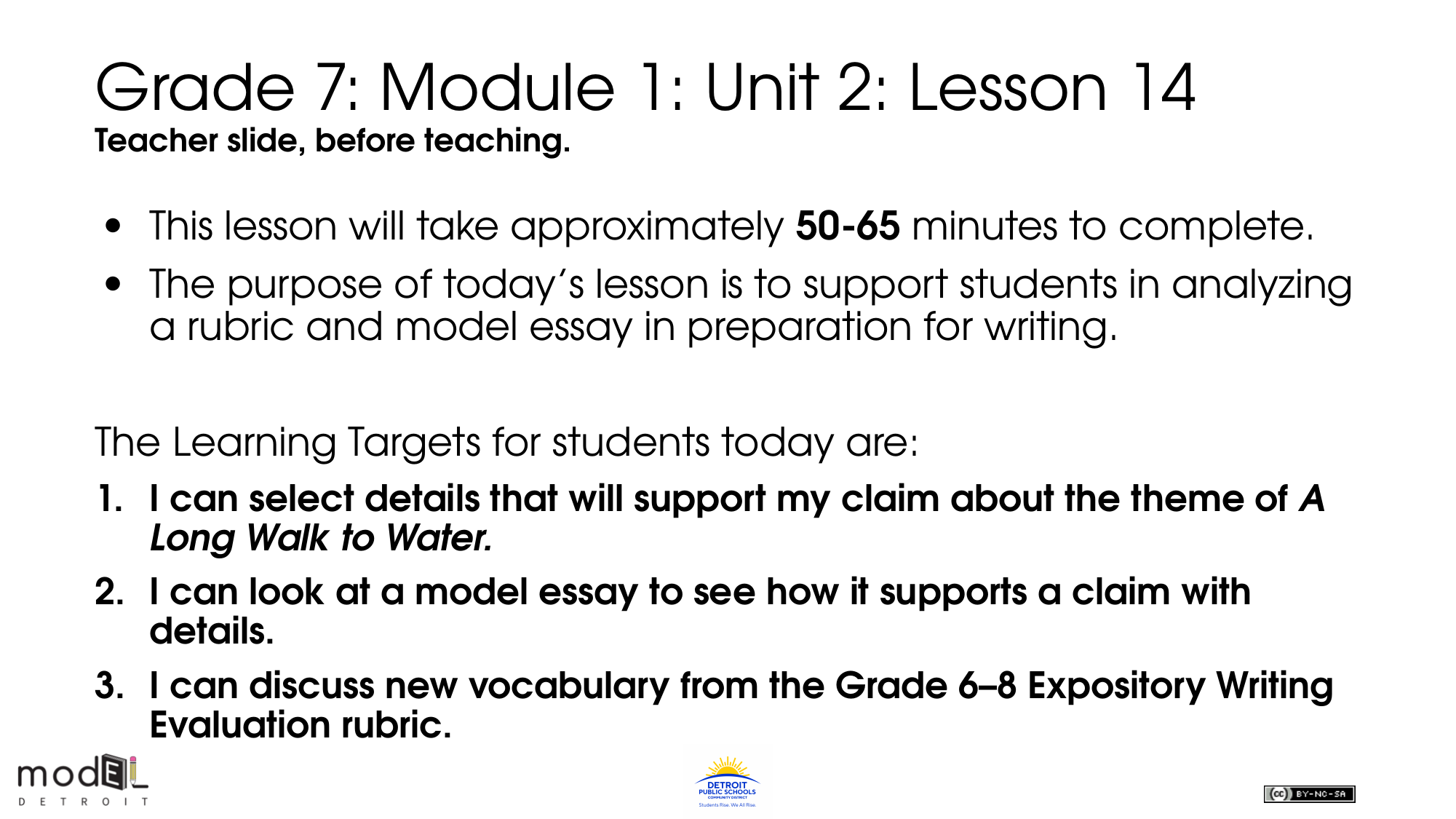

# Grade 7: Module 1: Unit 2: Lesson 14
Teacher slide, before teaching.
This lesson will take approximately 50-65 minutes to complete.
The purpose of today’s lesson is to support students in analyzing a rubric and model essay in preparation for writing.

The Learning Targets for students today are:
I can select details that will support my claim about the theme of A Long Walk to Water.
I can look at a model essay to see how it supports a claim with details.
I can discuss new vocabulary from the Grade 6–8 Expository Writing Evaluation rubric.